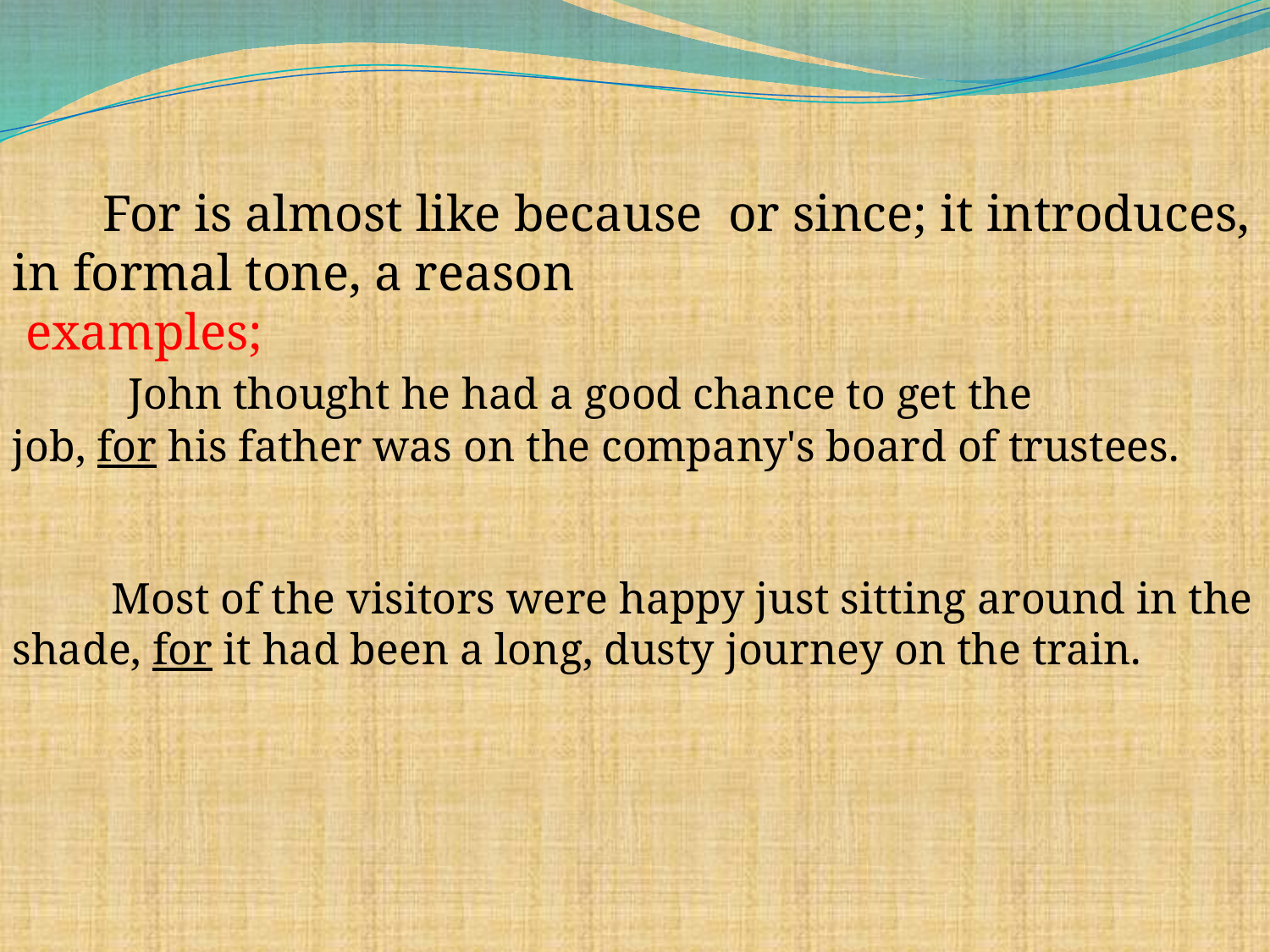

For is almost like because  or since; it introduces, in formal tone, a reason
 examples;
         John thought he had a good chance to get the job, for his father was on the company's board of trustees.

         Most of the visitors were happy just sitting around in the shade, for it had been a long, dusty journey on the train.